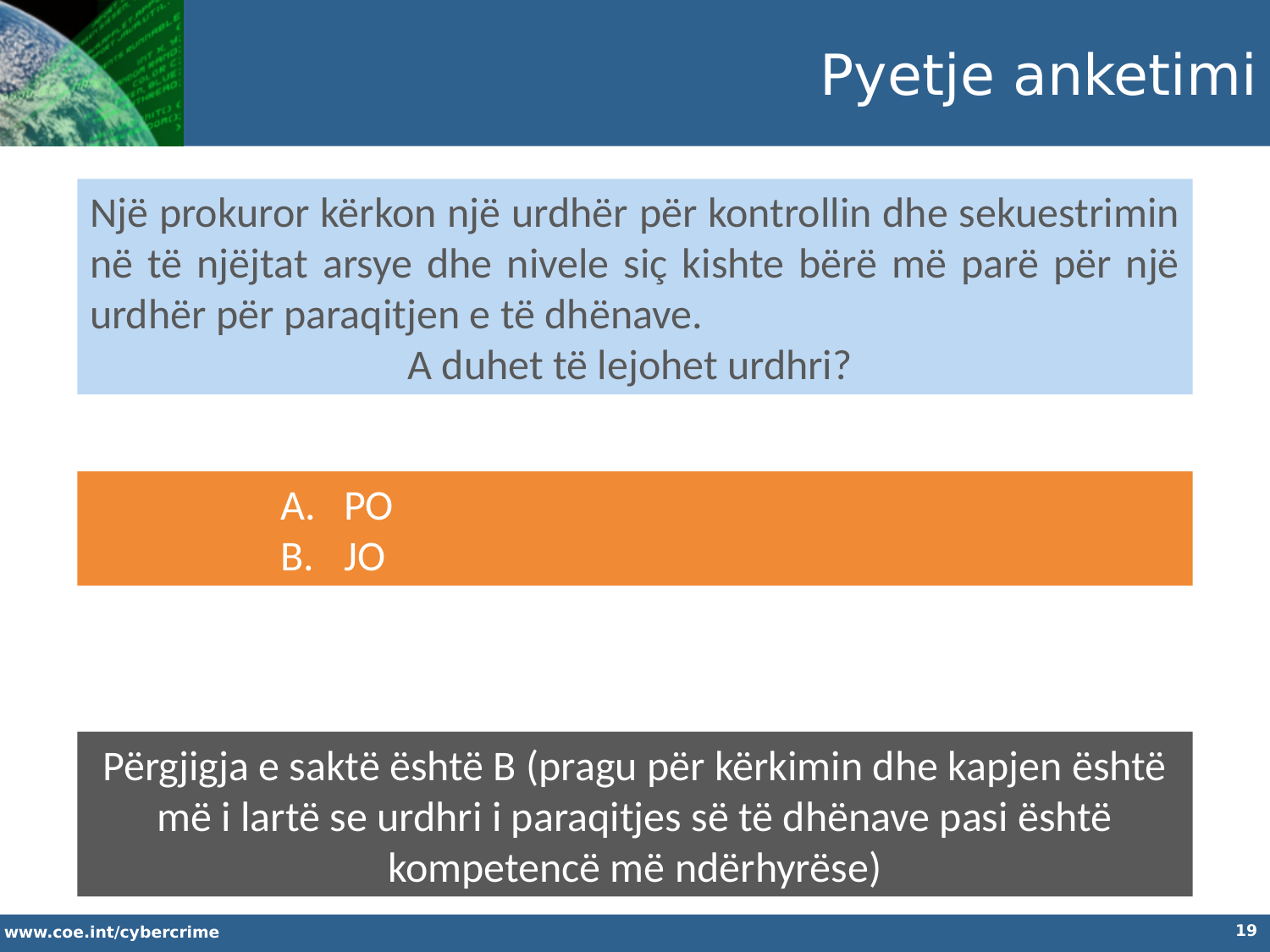

Pyetje anketimi
Një prokuror kërkon një urdhër për kontrollin dhe sekuestrimin në të njëjtat arsye dhe nivele siç kishte bërë më parë për një urdhër për paraqitjen e të dhënave.
A duhet të lejohet urdhri?
PO
JO
Përgjigja e saktë është B (pragu për kërkimin dhe kapjen është më i lartë se urdhri i paraqitjes së të dhënave pasi është kompetencë më ndërhyrëse)